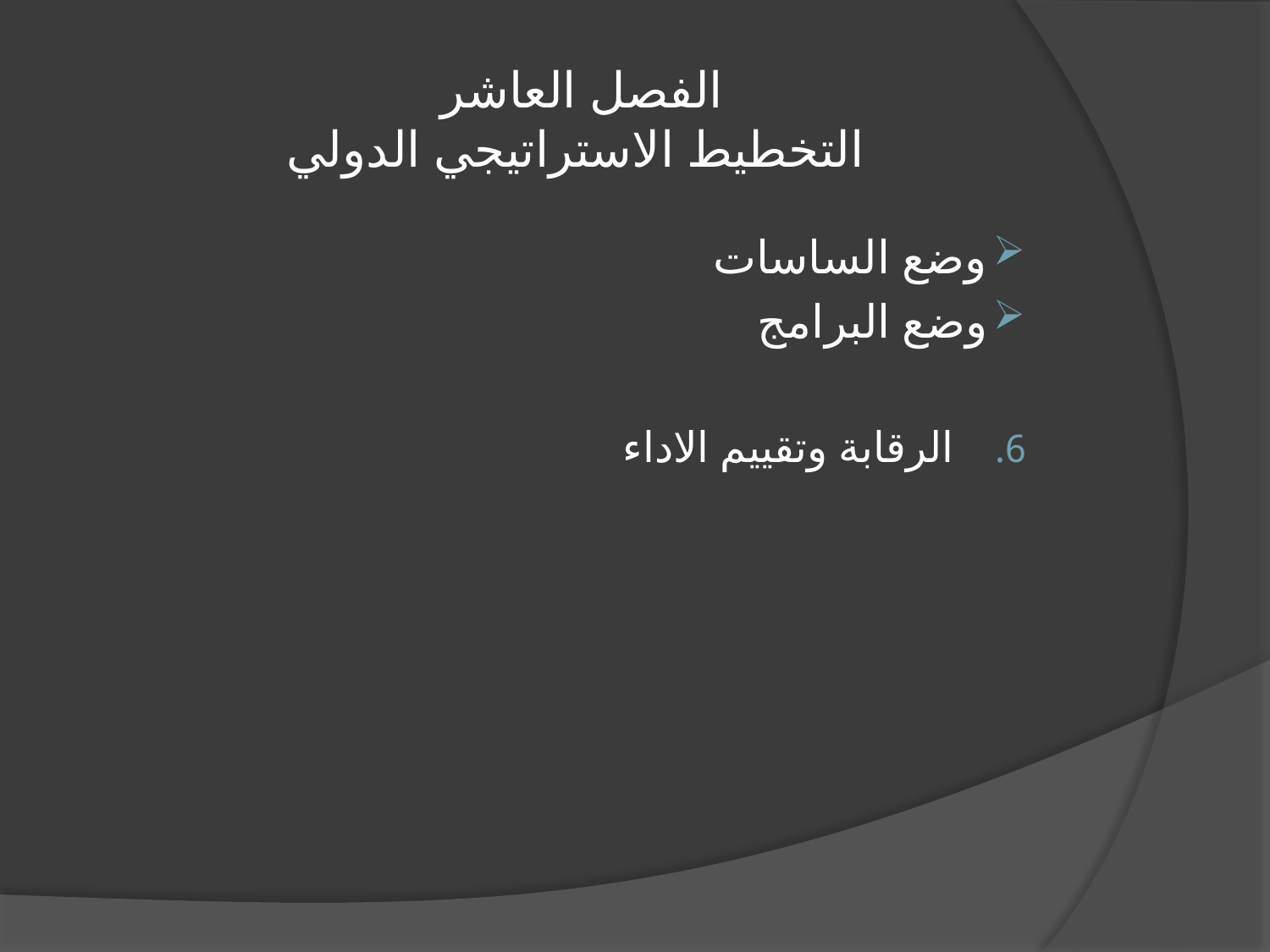

# الفصل العاشر التخطيط الاستراتيجي الدولي
وضع الساسات
وضع البرامج

الرقابة وتقييم الاداء